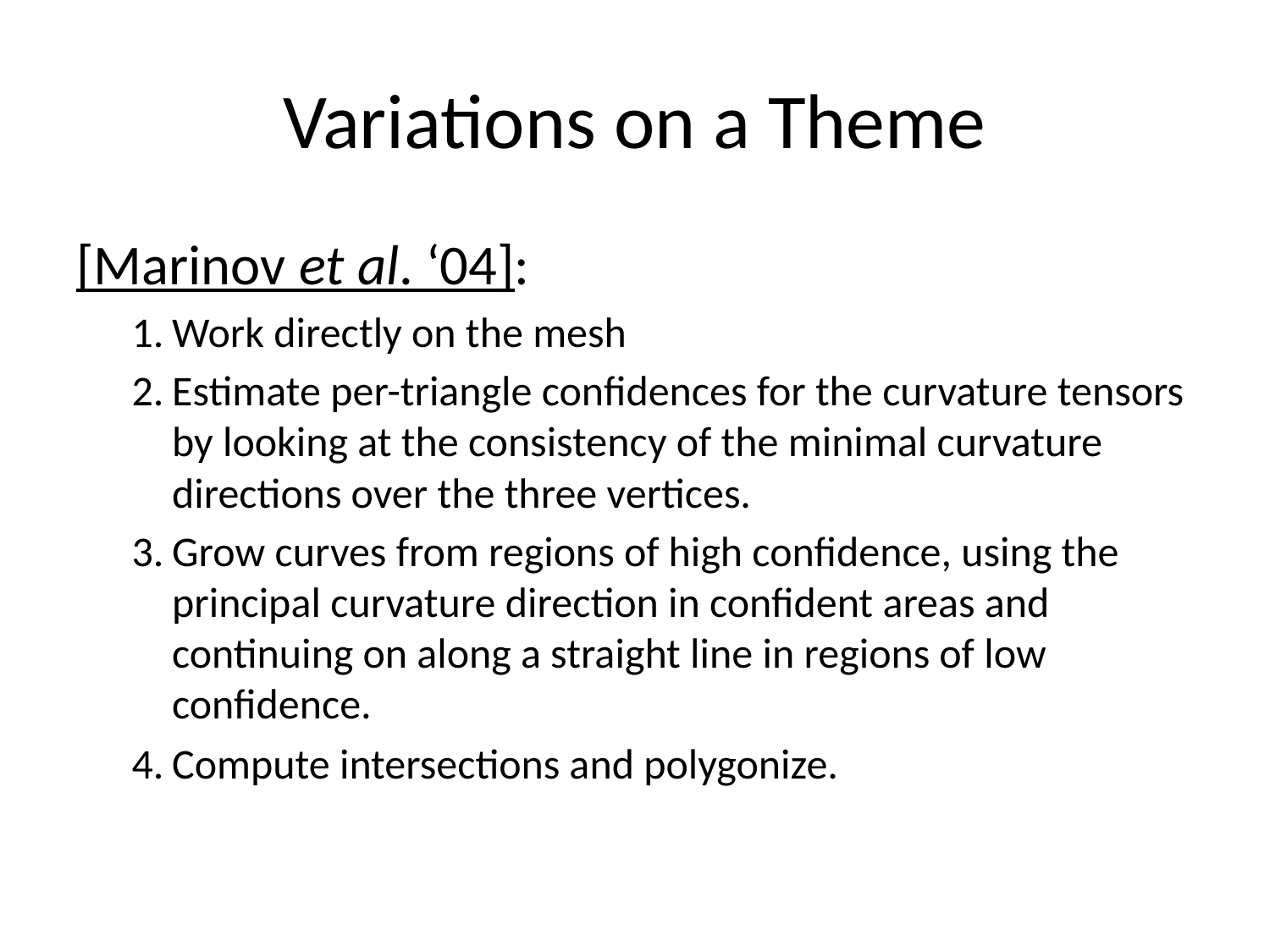

# Variations on a Theme
[Marinov et al. ‘04]:
Work directly on the mesh
Estimate per-triangle confidences for the curvature tensors by looking at the consistency of the minimal curvature directions over the three vertices.
Grow curves from regions of high confidence, using the principal curvature direction in confident areas and continuing on along a straight line in regions of low confidence.
Compute intersections and polygonize.